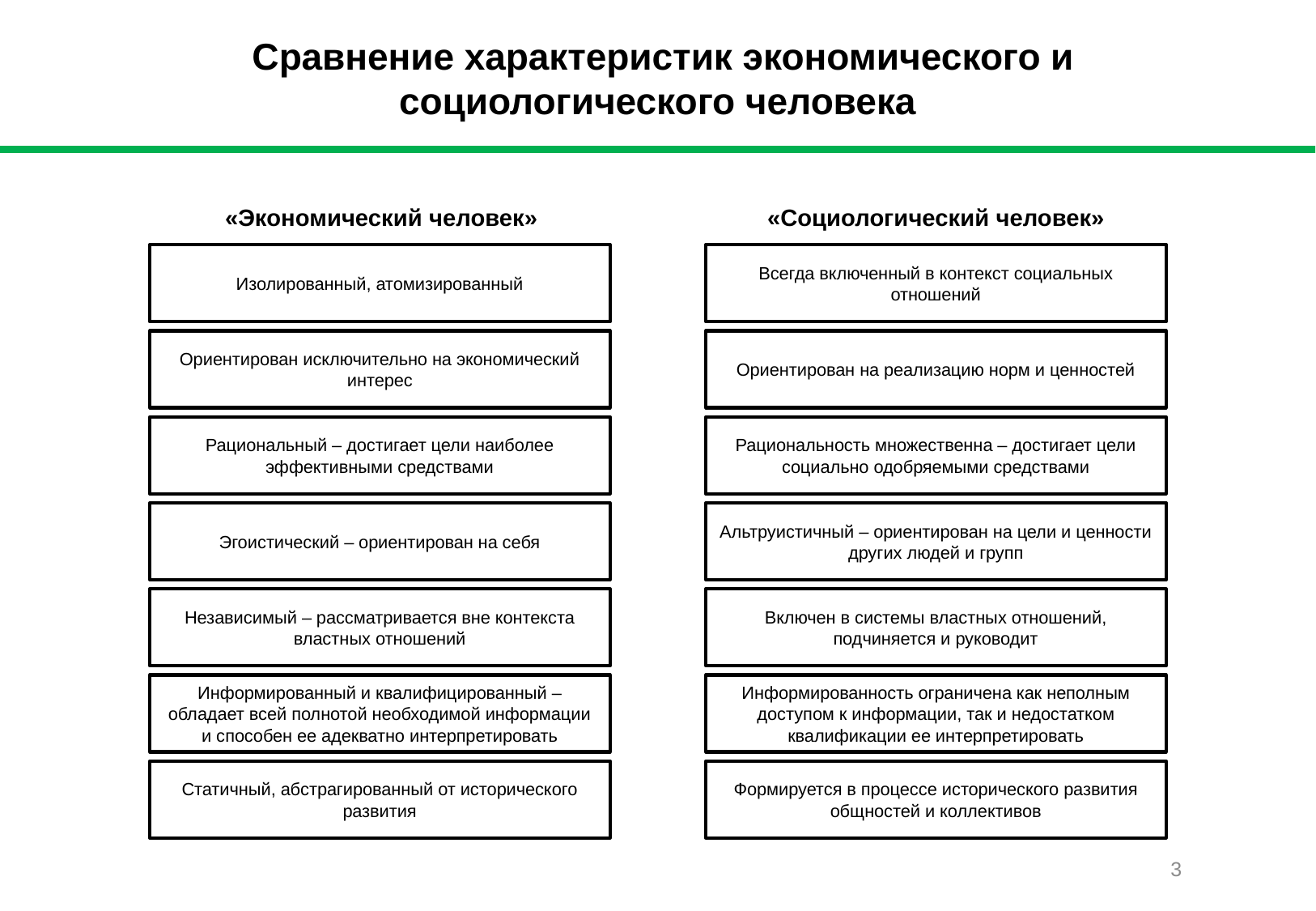

# Сравнение характеристик экономического и социологического человека
«Экономический человек»
«Социологический человек»
Изолированный, атомизированный
Всегда включенный в контекст социальных отношений
Ориентирован исключительно на экономический интерес
Ориентирован на реализацию норм и ценностей
Рациональный – достигает цели наиболее эффективными средствами
Рациональность множественна – достигает цели социально одобряемыми средствами
Эгоистический – ориентирован на себя
Альтруистичный – ориентирован на цели и ценности других людей и групп
Независимый – рассматривается вне контекста властных отношений
Включен в системы властных отношений, подчиняется и руководит
Информированный и квалифицированный – обладает всей полнотой необходимой информации и способен ее адекватно интерпретировать
Информированность ограничена как неполным доступом к информации, так и недостатком квалификации ее интерпретировать
Статичный, абстрагированный от исторического развития
Формируется в процессе исторического развития общностей и коллективов
3